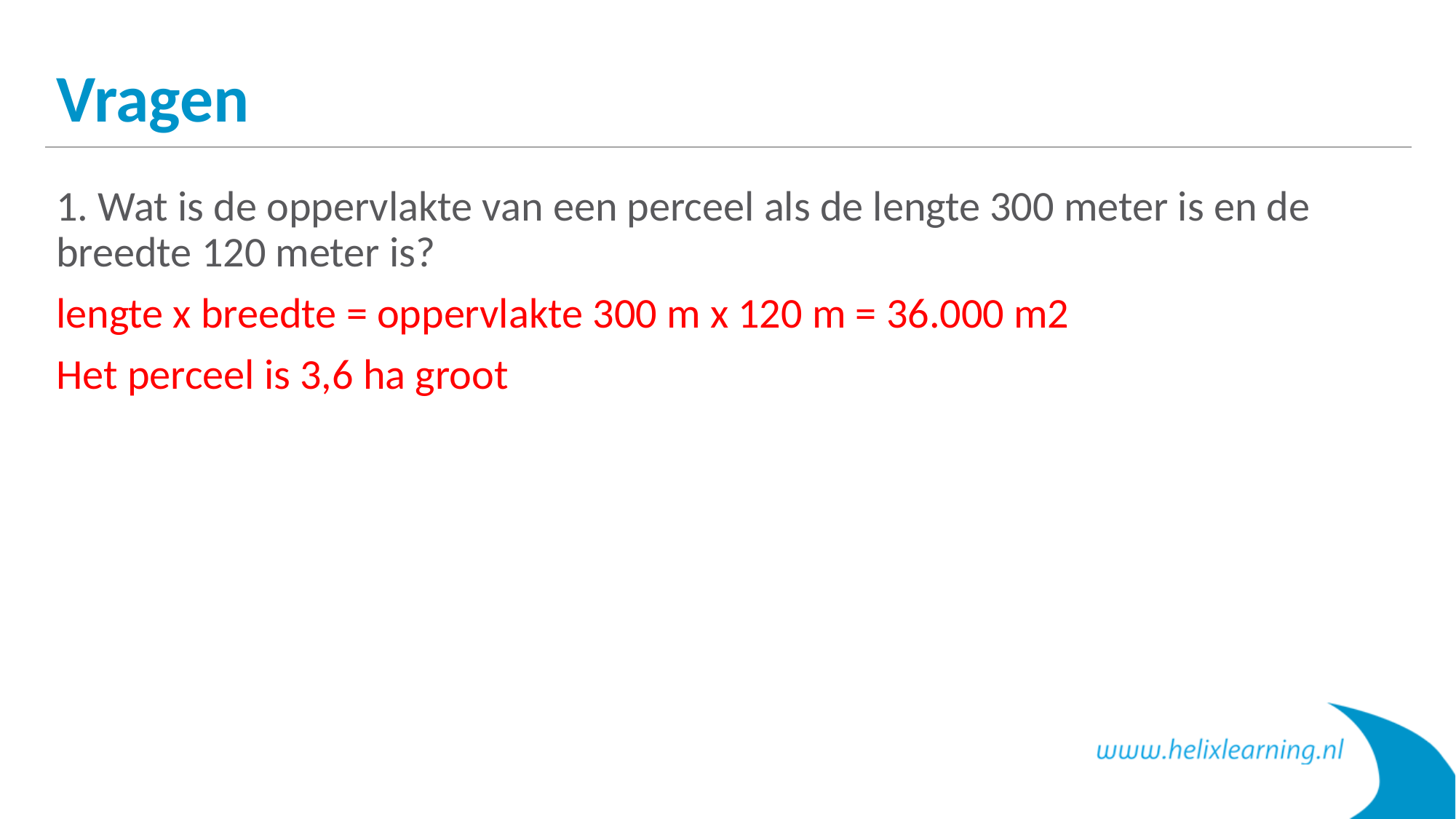

# Vragen
1. Wat is de oppervlakte van een perceel als de lengte 300 meter is en de breedte 120 meter is?
lengte x breedte = oppervlakte 300 m x 120 m = 36.000 m2
Het perceel is 3,6 ha groot